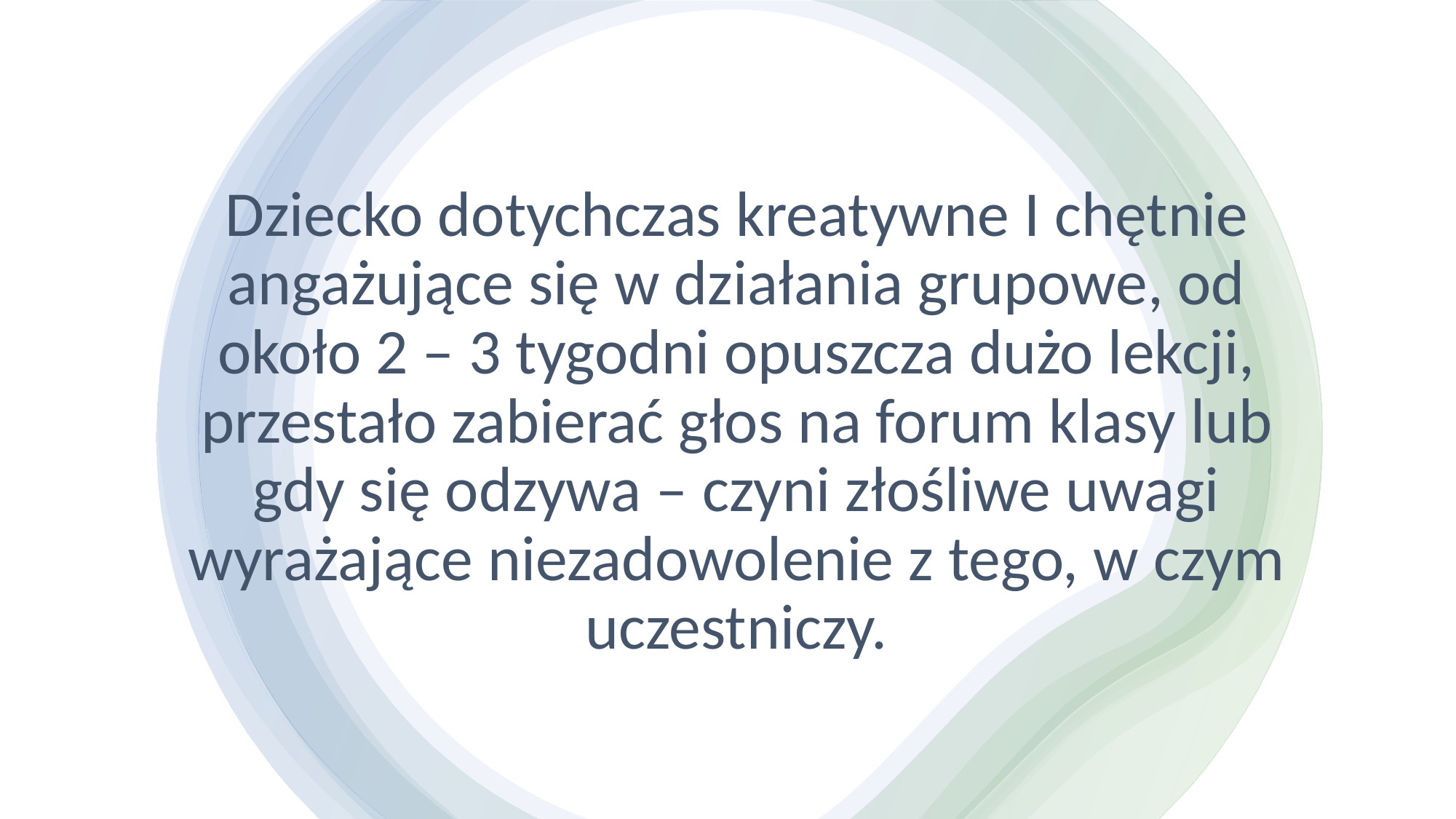

# Dziecko dotychczas kreatywne I chętnie angażujące się w działania grupowe, od około 2 – 3 tygodni opuszcza dużo lekcji, przestało zabierać głos na forum klasy lub gdy się odzywa – czyni złośliwe uwagi wyrażające niezadowolenie z tego, w czym uczestniczy.